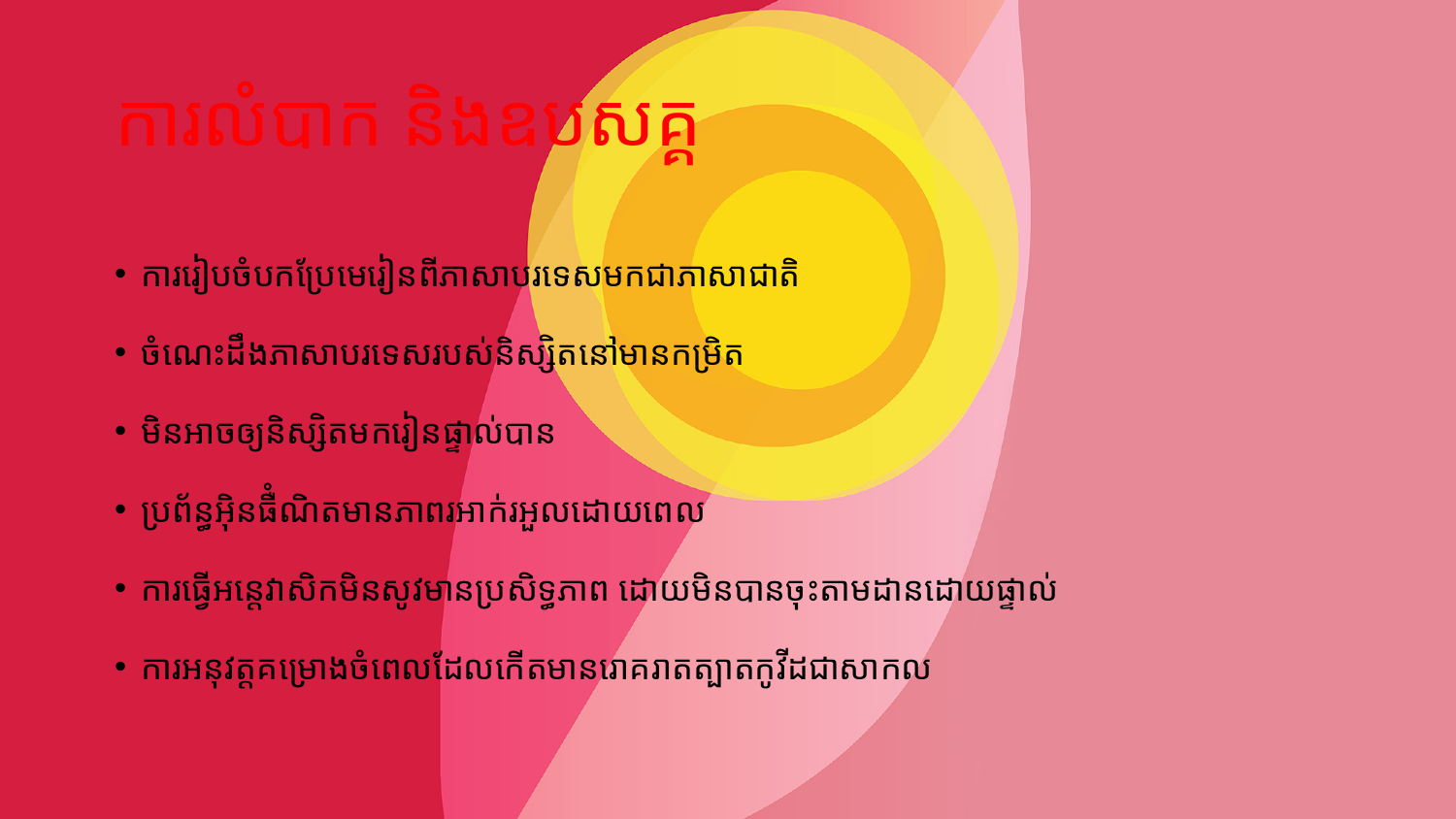

# ការលំបាក និងឧបសគ្គ
ការរៀបចំបកប្រែមេរៀនពីភាសាបរទេសមកជាភាសាជាតិ
ចំណេះដឹងភាសាបរទេសរបស់និស្សិតនៅមានកម្រិត
មិនអាចឲ្យនិស្សិតមករៀនផ្ទាល់បាន
ប្រព័ន្ធអ៊ិនធឺំណិតមានភាពរអាក់រអួលដោយពេល
ការធ្វើអន្តេវាសិកមិនសូវមានប្រសិទ្ធភាព ដោយមិនបានចុះតាមដានដោយផ្ទាល់
ការអនុវត្តគម្រោងចំពេលដែលកើតមានរោគរាតត្បាតកូវីដជាសាកល